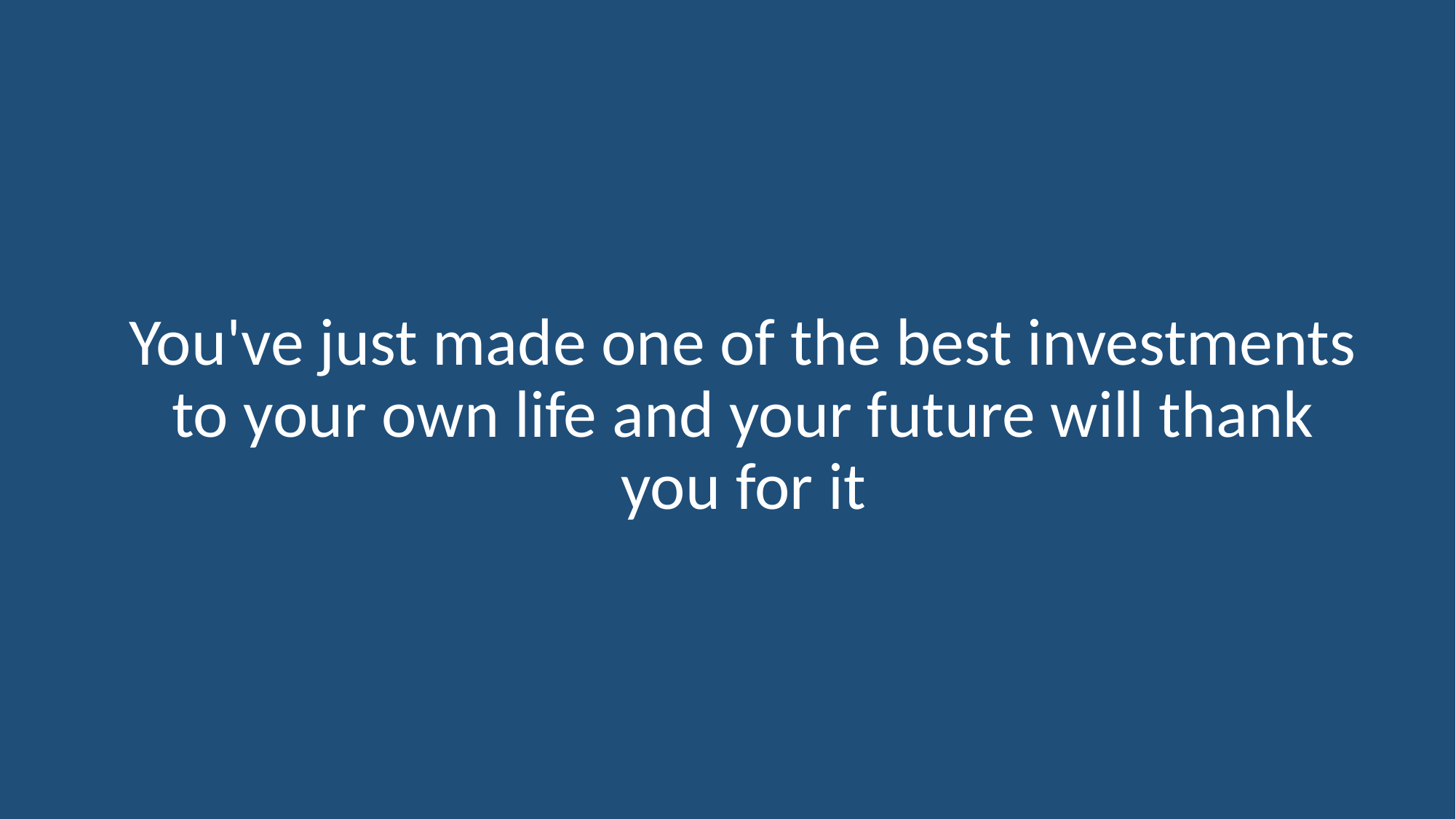

# You've just made one of the best investments to your own life and your future will thank you for it